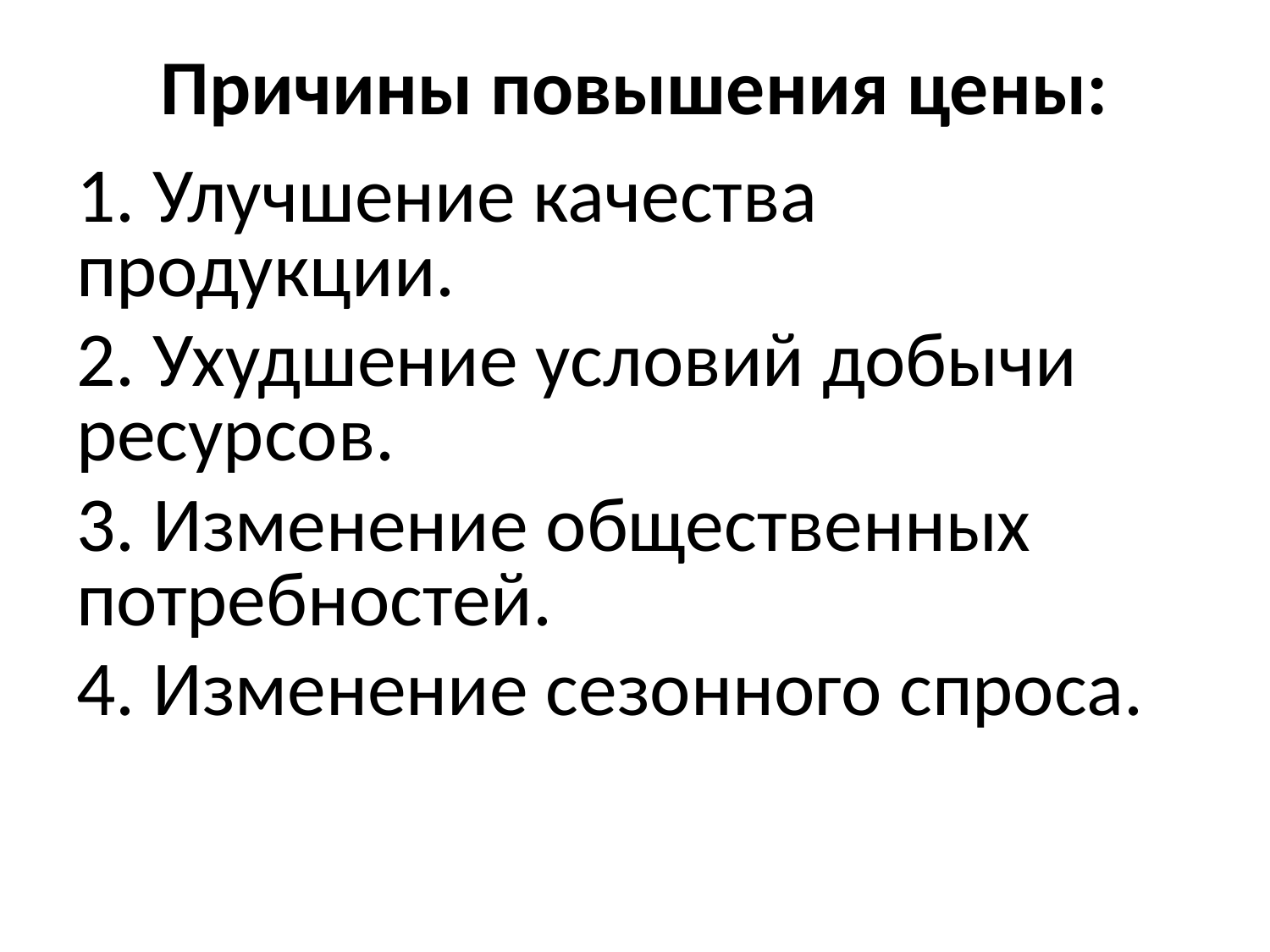

# Причины повышения цены:
1. Улучшение качества продукции.
2. Ухудшение условий добычи ресурсов.
3. Изменение общественных потребностей.
4. Изменение сезонного спроса.